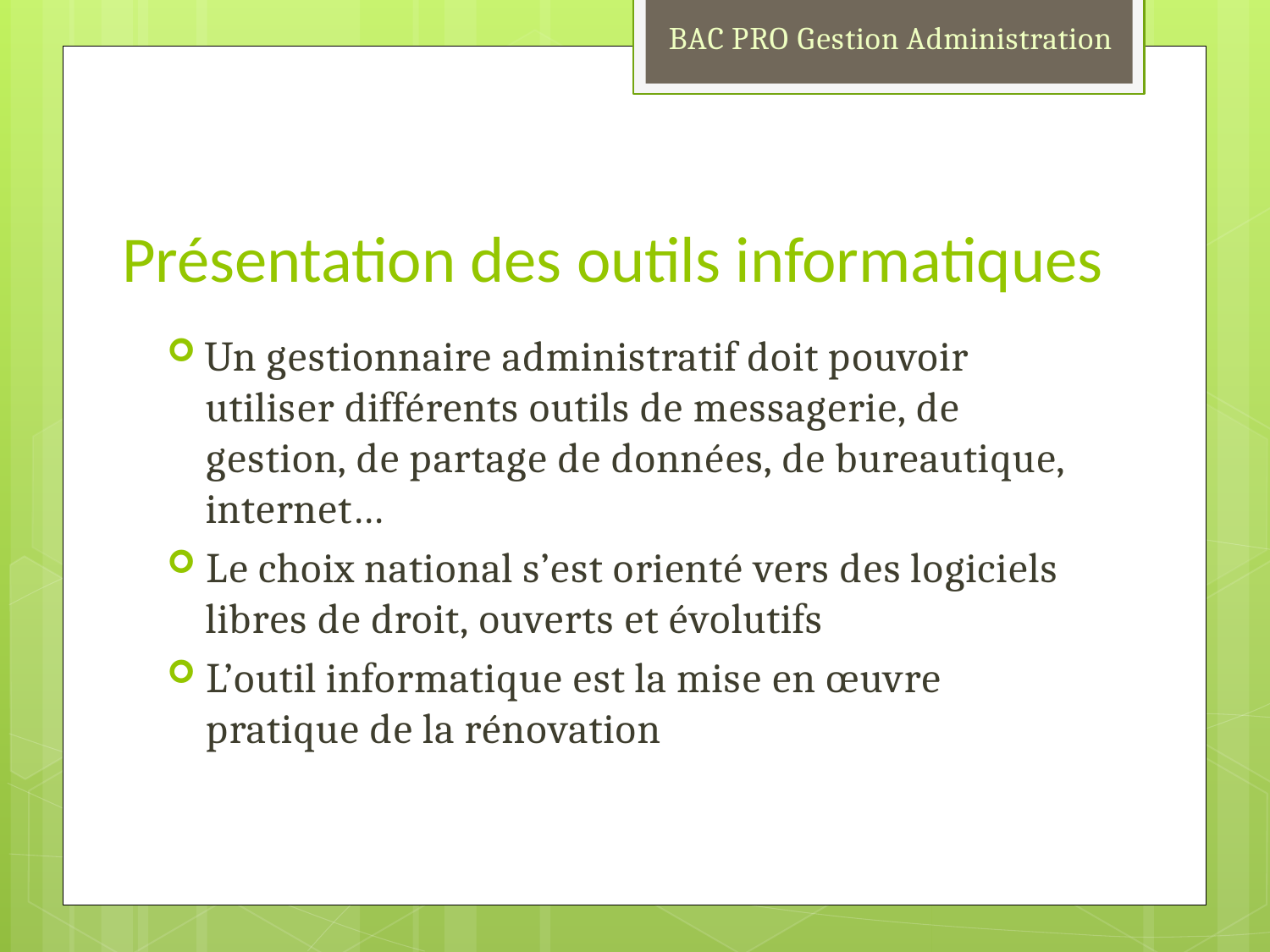

BAC PRO Gestion Administration
# Présentation des outils informatiques
Un gestionnaire administratif doit pouvoir utiliser différents outils de messagerie, de gestion, de partage de données, de bureautique, internet…
Le choix national s’est orienté vers des logiciels libres de droit, ouverts et évolutifs
L’outil informatique est la mise en œuvre pratique de la rénovation